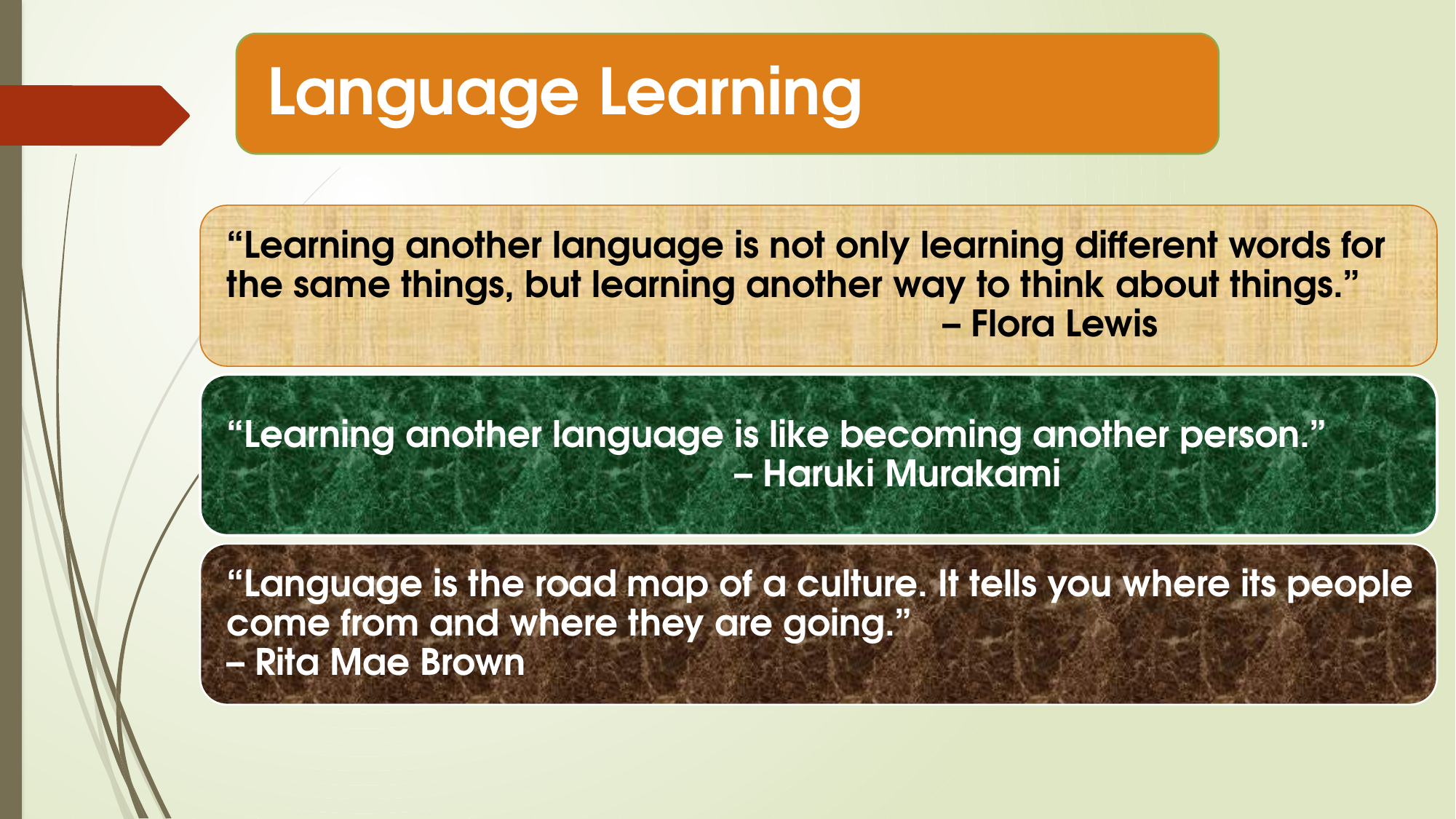

Language Learning
“Learning another language is not only learning different words for the same things, but learning another way to think about things.” 						      – Flora Lewis
“Learning another language is like becoming another person.” 				       – Haruki Murakami
“Language is the road map of a culture. It tells you where its people come from and where they are going.” 				          – Rita Mae Brown